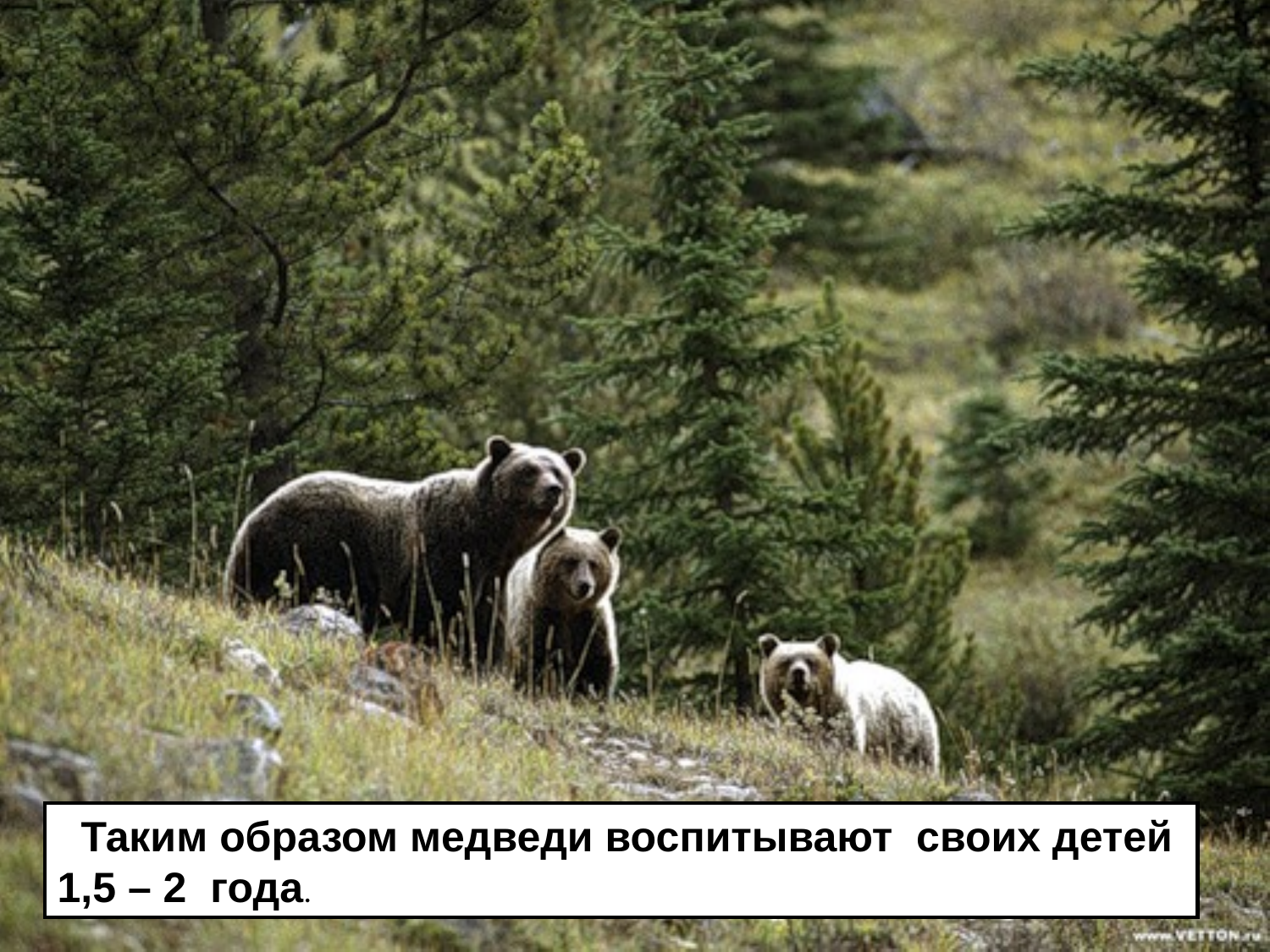

Таким образом медведи воспитывают  своих детей
1,5 – 2  года.